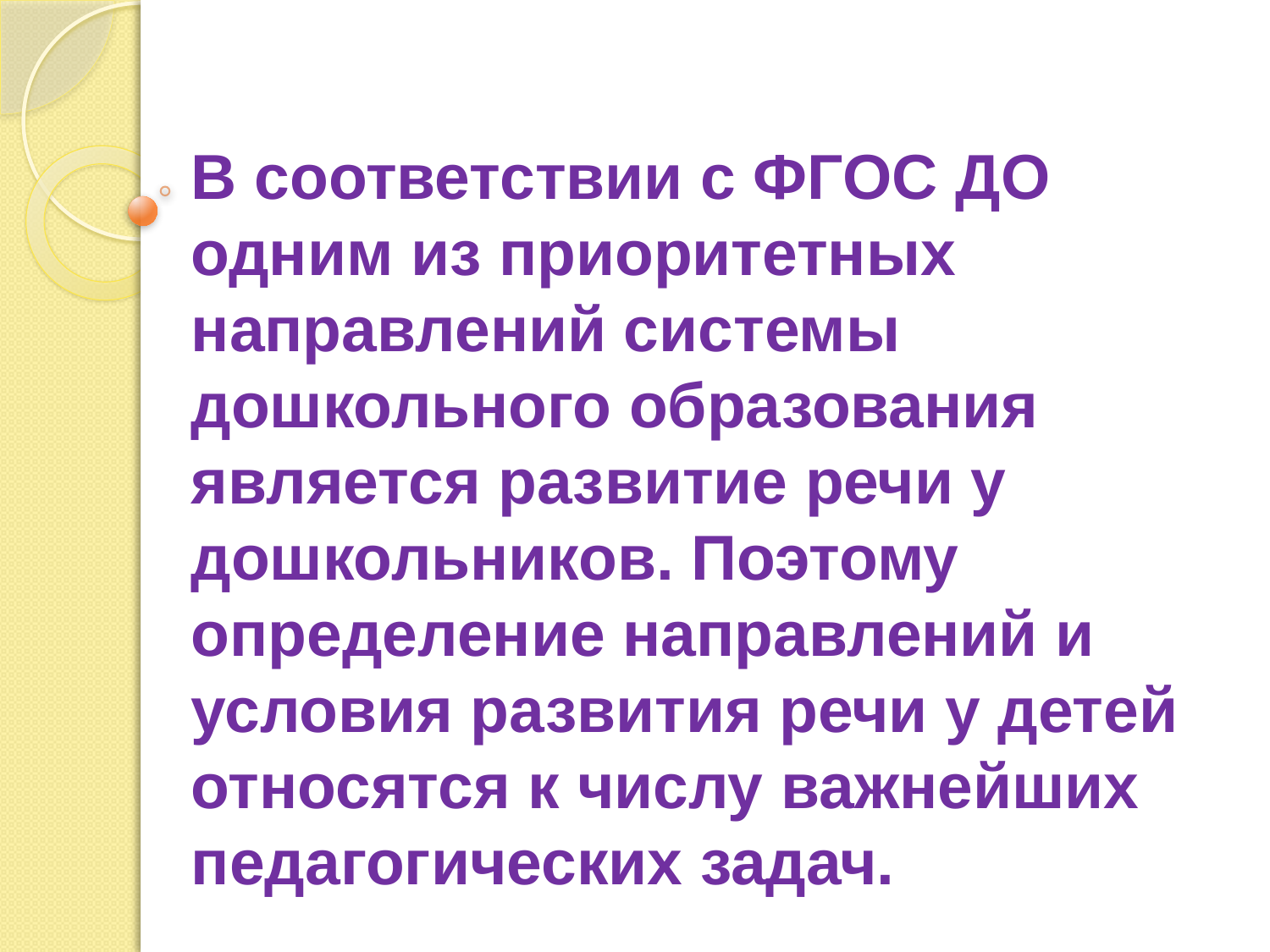

В соответствии с ФГОС ДО одним из приоритетных направлений системы дошкольного образования является развитие речи у дошкольников. Поэтому определение направлений и условия развития речи у детей относятся к числу важнейших педагогических задач.